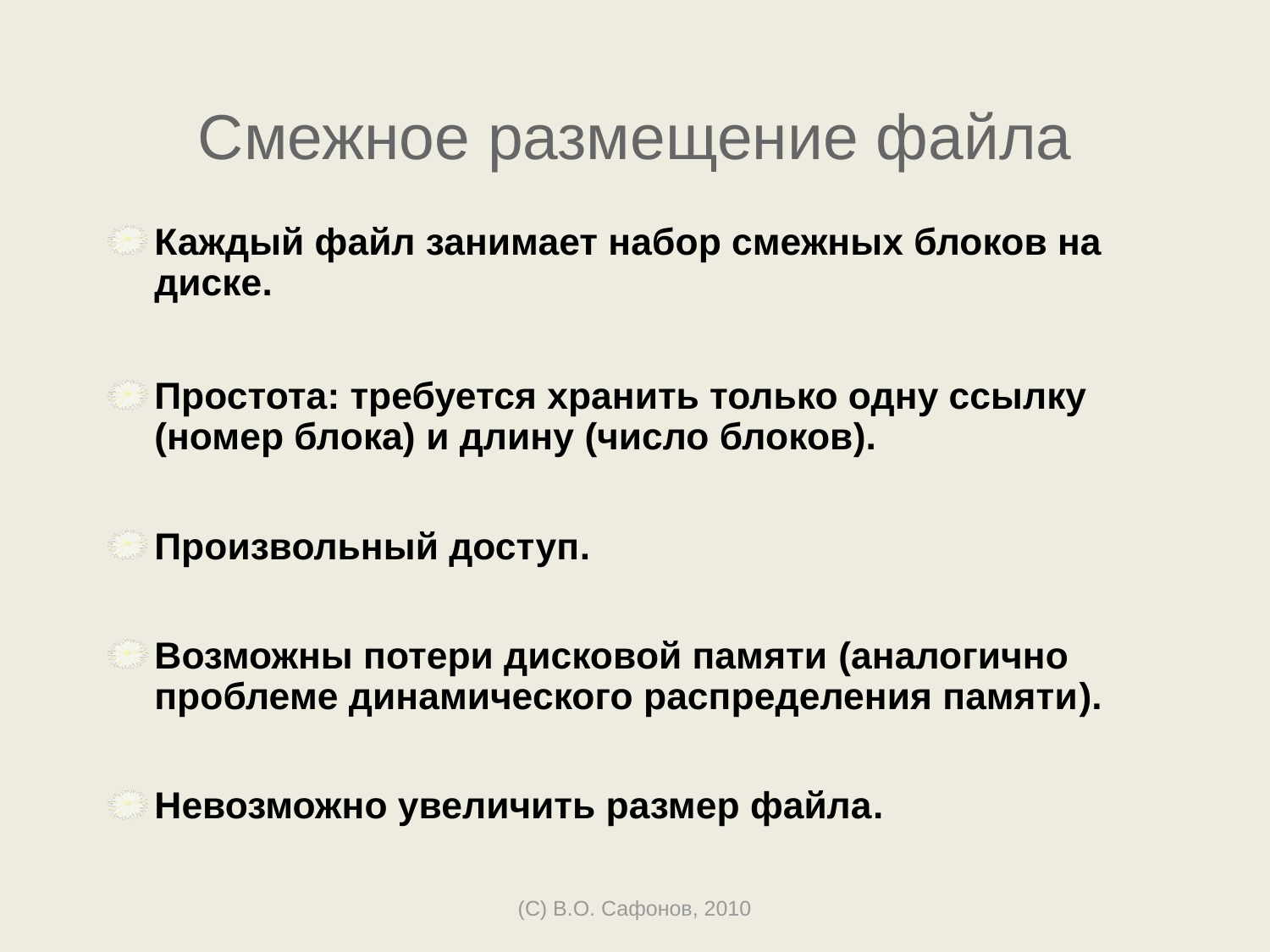

# Смежное размещение файла
Каждый файл занимает набор смежных блоков на диске.
Простота: требуется хранить только одну ссылку (номер блока) и длину (число блоков).
Произвольный доступ.
Возможны потери дисковой памяти (аналогично проблеме динамического распределения памяти).
Невозможно увеличить размер файла.
(C) В.О. Сафонов, 2010